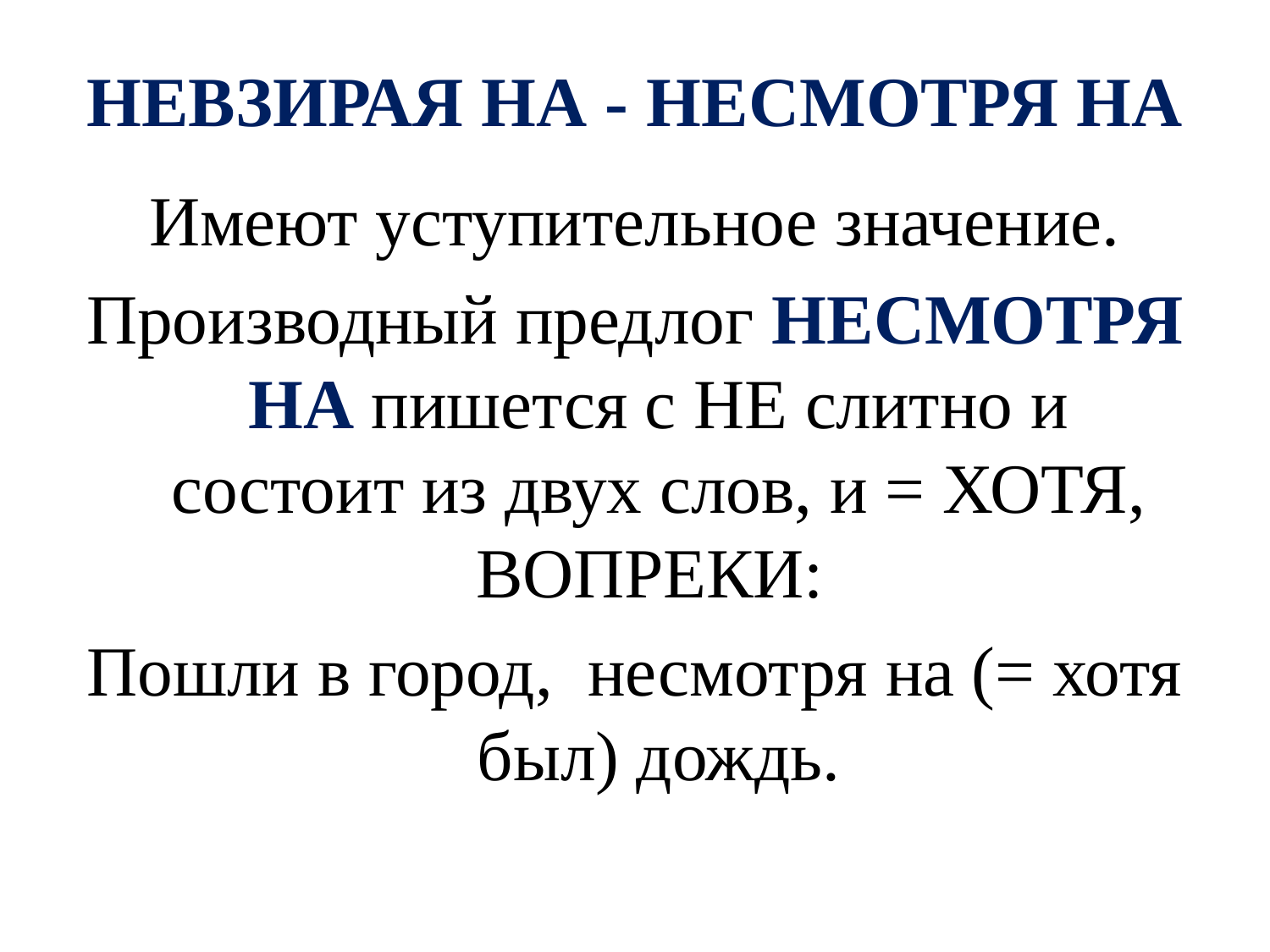

# НЕВЗИРАЯ НА - НЕСМОТРЯ НА
Имеют уступительное значение.
Производный предлог НЕСМОТРЯ НА пишется с НЕ слитно и состоит из двух слов, и = ХОТЯ, ВОПРЕКИ:
Пошли в город,  несмотря на (= хотя был) дождь.